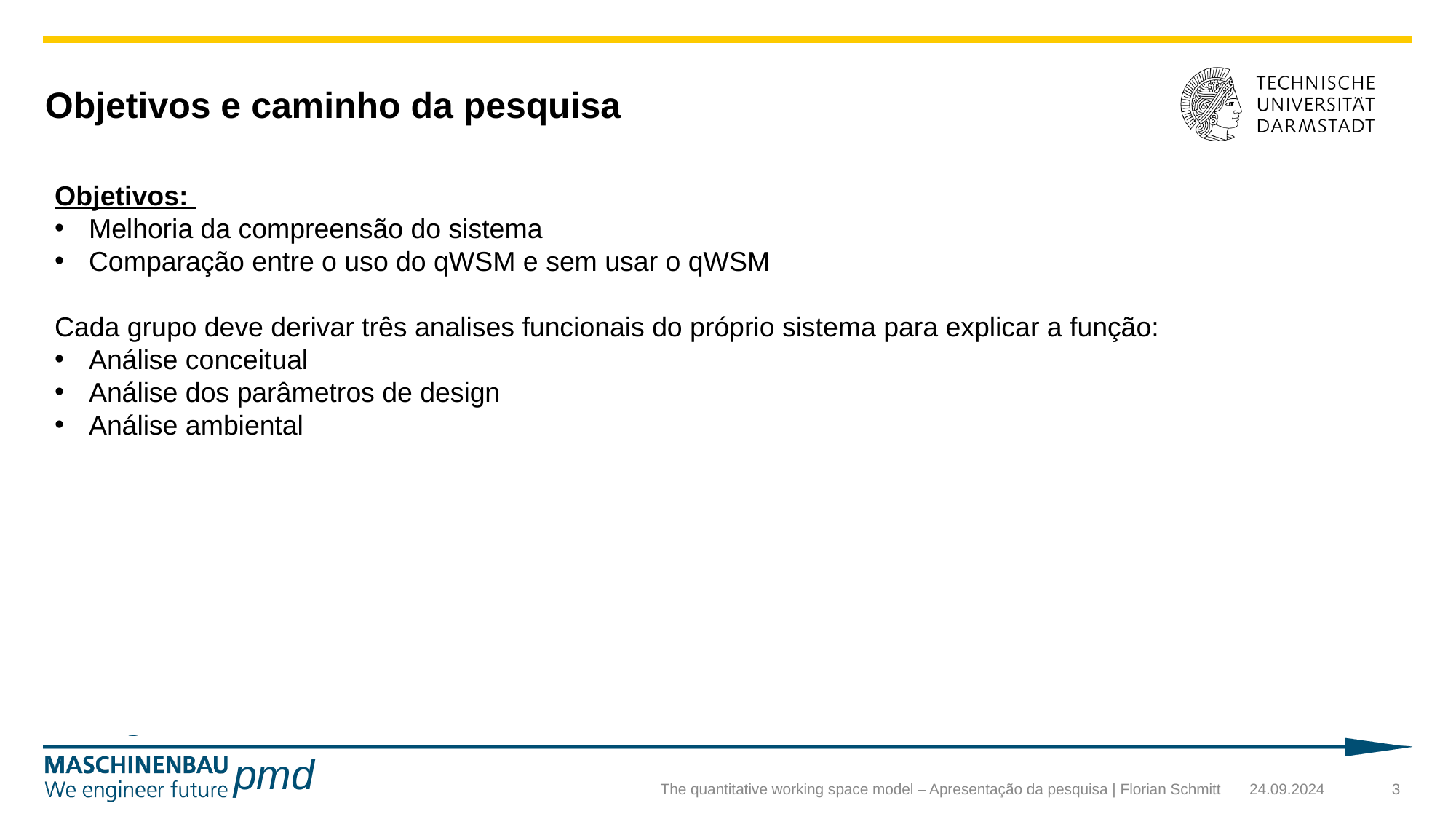

# Objetivos e caminho da pesquisa
Objetivos:
Melhoria da compreensão do sistema
Comparação entre o uso do qWSM e sem usar o qWSM

Cada grupo deve derivar três analises funcionais do próprio sistema para explicar a função:
Análise conceitual
Análise dos parâmetros de design
Análise ambiental

The quantitative working space model – Apresentação da pesquisa | Florian Schmitt
24.09.2024
3